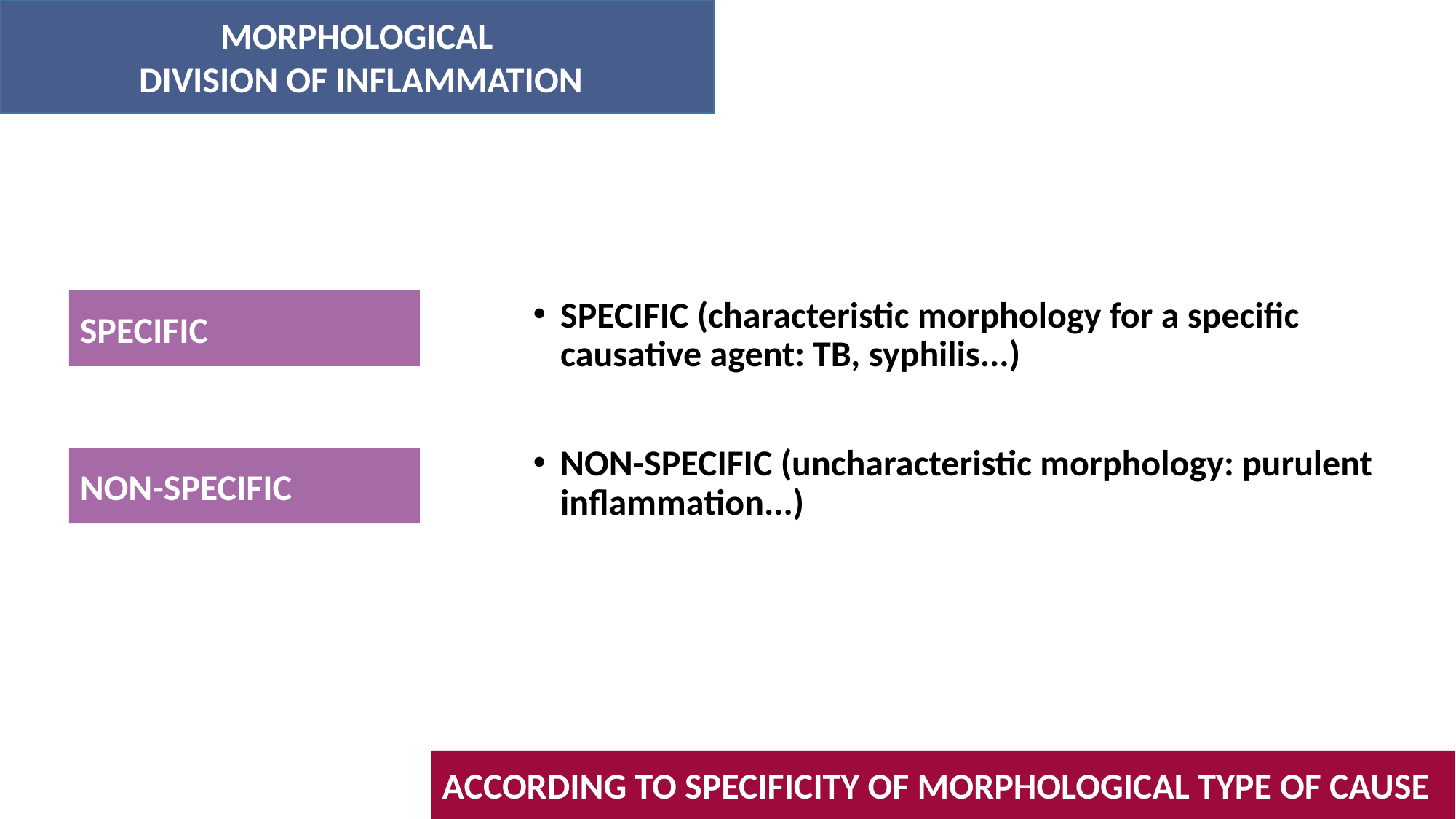

MORPHOLOGICAL
 DIVISION OF INFLAMMATION
SPECIFIC
SPECIFIC (characteristic morphology for a specific causative agent: TB, syphilis...)

NON-SPECIFIC (uncharacteristic morphology: purulent inflammation...)
NON-SPECIFIC
ACCORDING TO SPECIFICITY OF MORPHOLOGICAL TYPE OF CAUSE